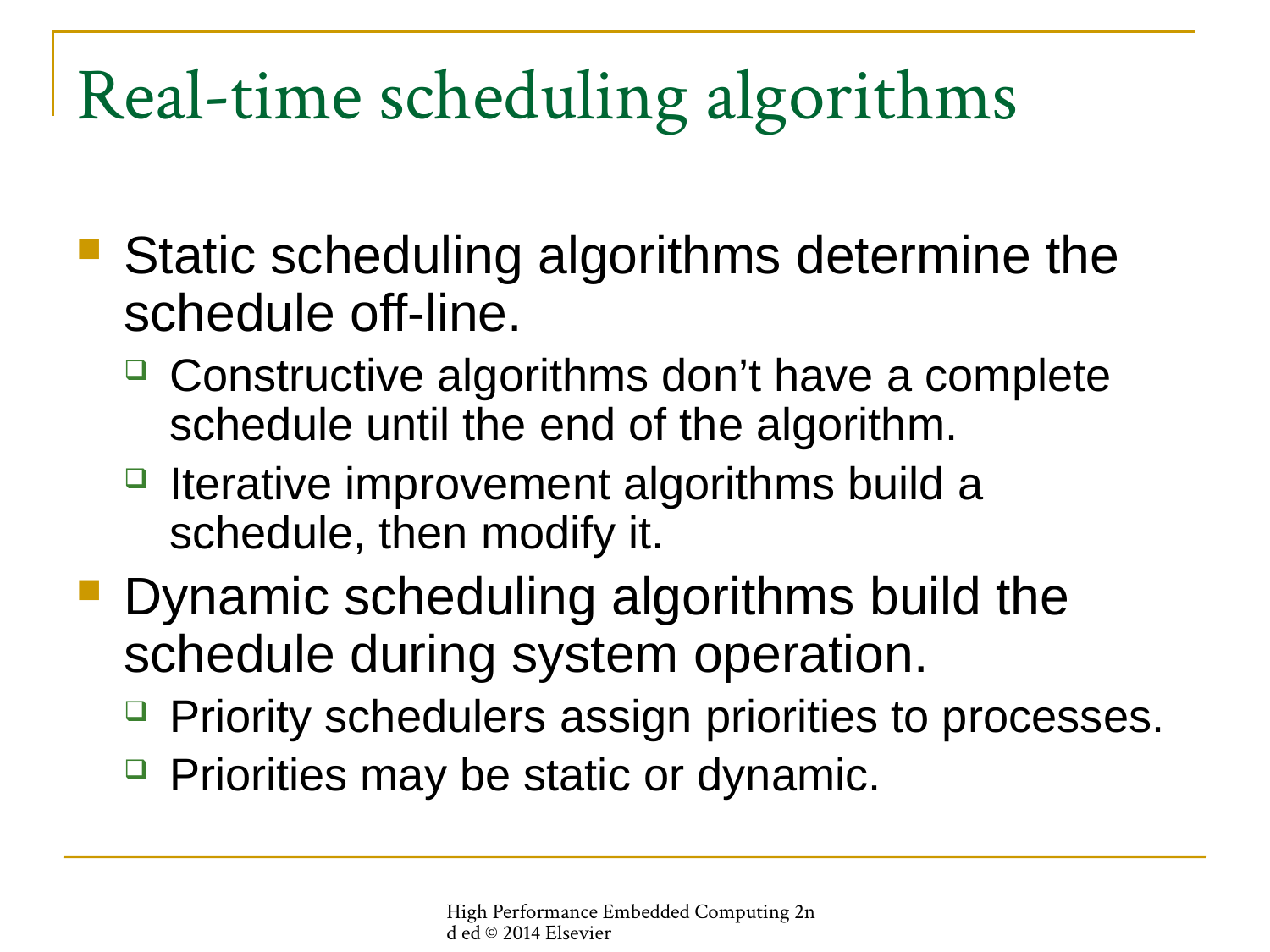

# Real-time scheduling algorithms
Static scheduling algorithms determine the schedule off-line.
Constructive algorithms don’t have a complete schedule until the end of the algorithm.
Iterative improvement algorithms build a schedule, then modify it.
Dynamic scheduling algorithms build the schedule during system operation.
Priority schedulers assign priorities to processes.
Priorities may be static or dynamic.
High Performance Embedded Computing 2nd ed © 2014 Elsevier